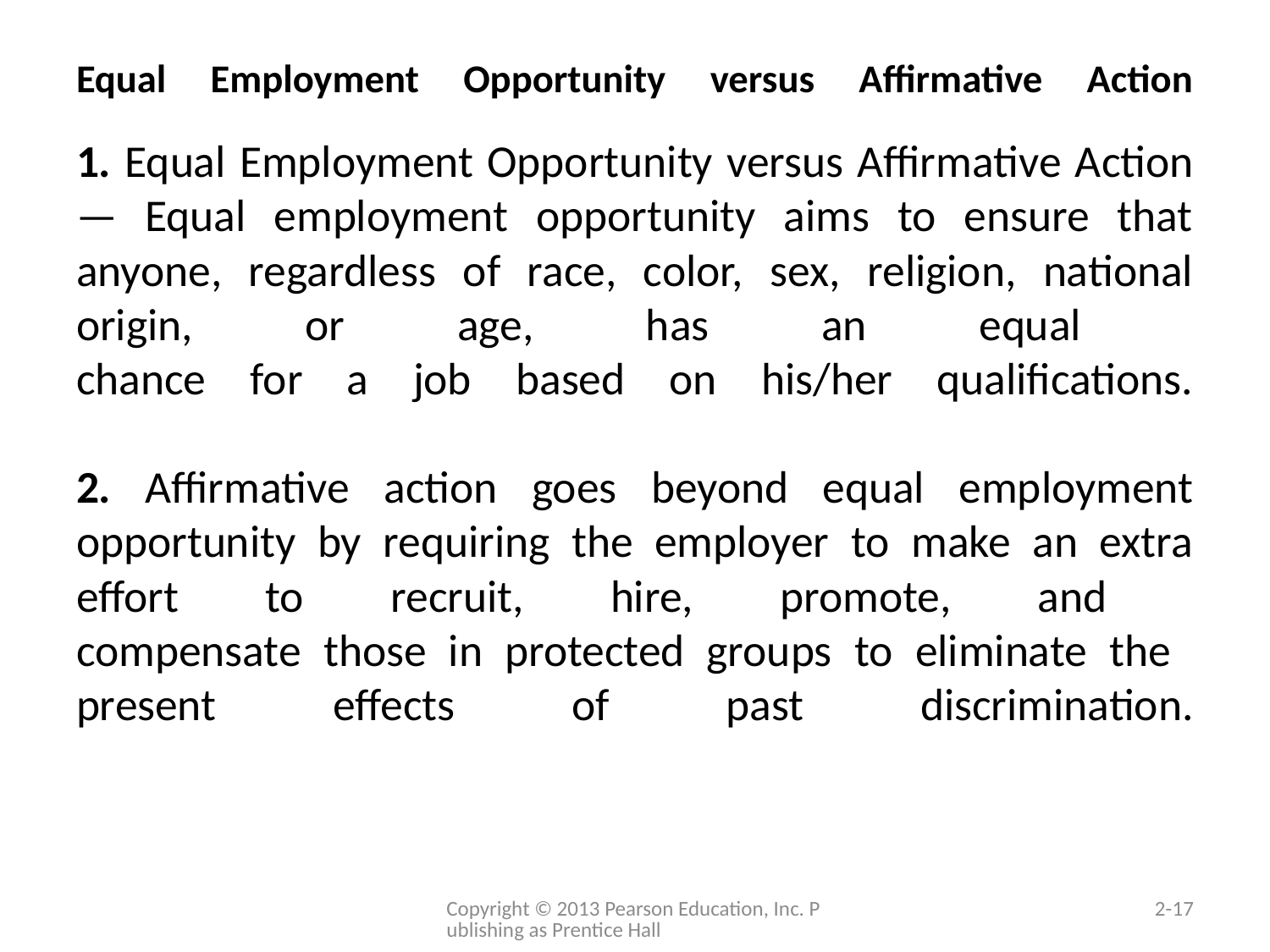

# Equal Employment Opportunity versus Affirmative Action 1. Equal Employment Opportunity versus Affirmative Action — Equal employment opportunity aims to ensure that anyone, regardless of race, color, sex, religion, national origin, or age, has an equal chance for a job based on his/her qualifications. 2. Affirmative action goes beyond equal employment opportunity by requiring the employer to make an extra effort to recruit, hire, promote, and compensate those in protected groups to eliminate the present effects of past discrimination.
Copyright © 2013 Pearson Education, Inc. Publishing as Prentice Hall
2-17